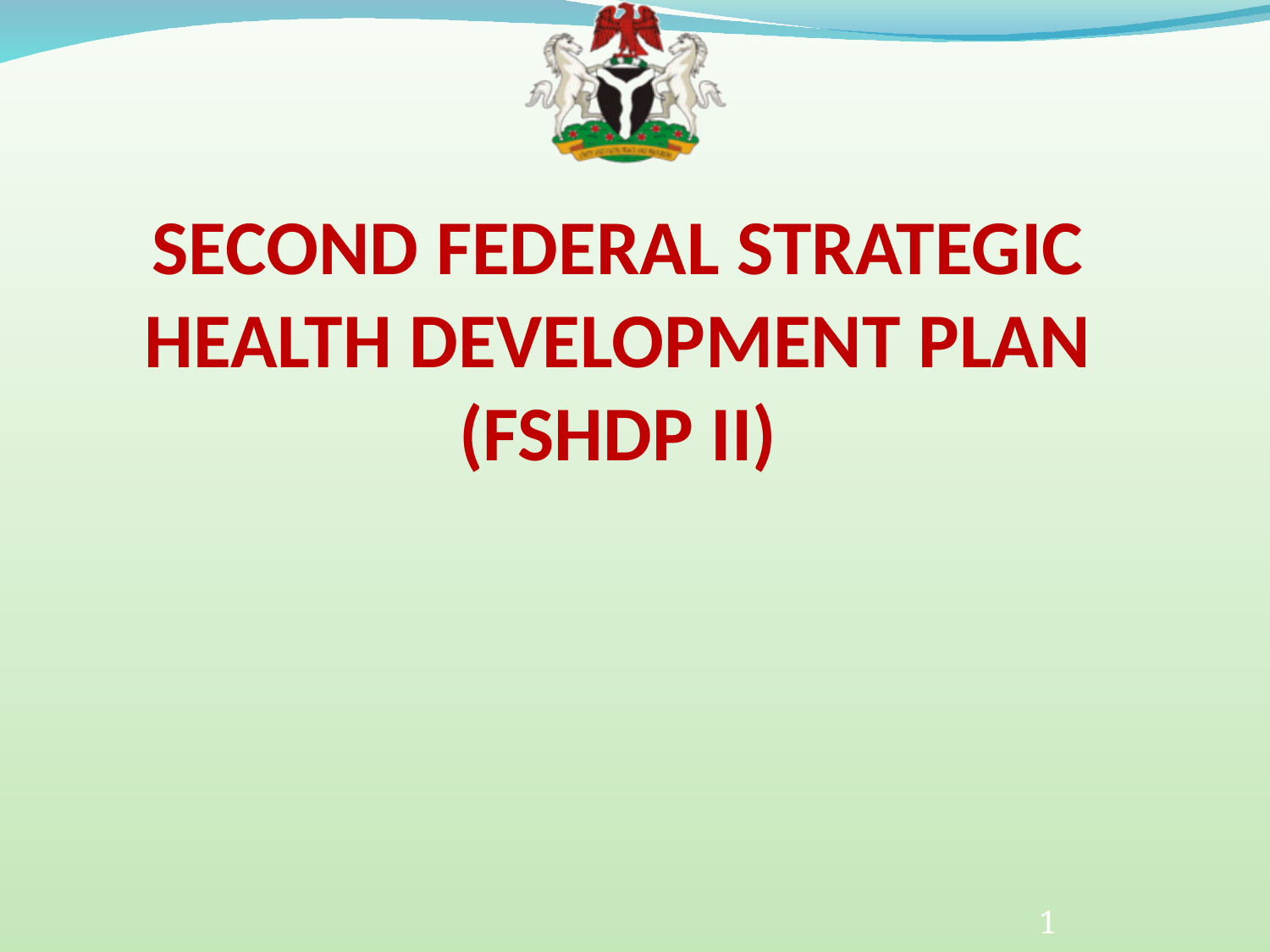

# SECOND FEDERAL STRATEGIC HEALTH DEVELOPMENT PLAN (FSHDP II)

1